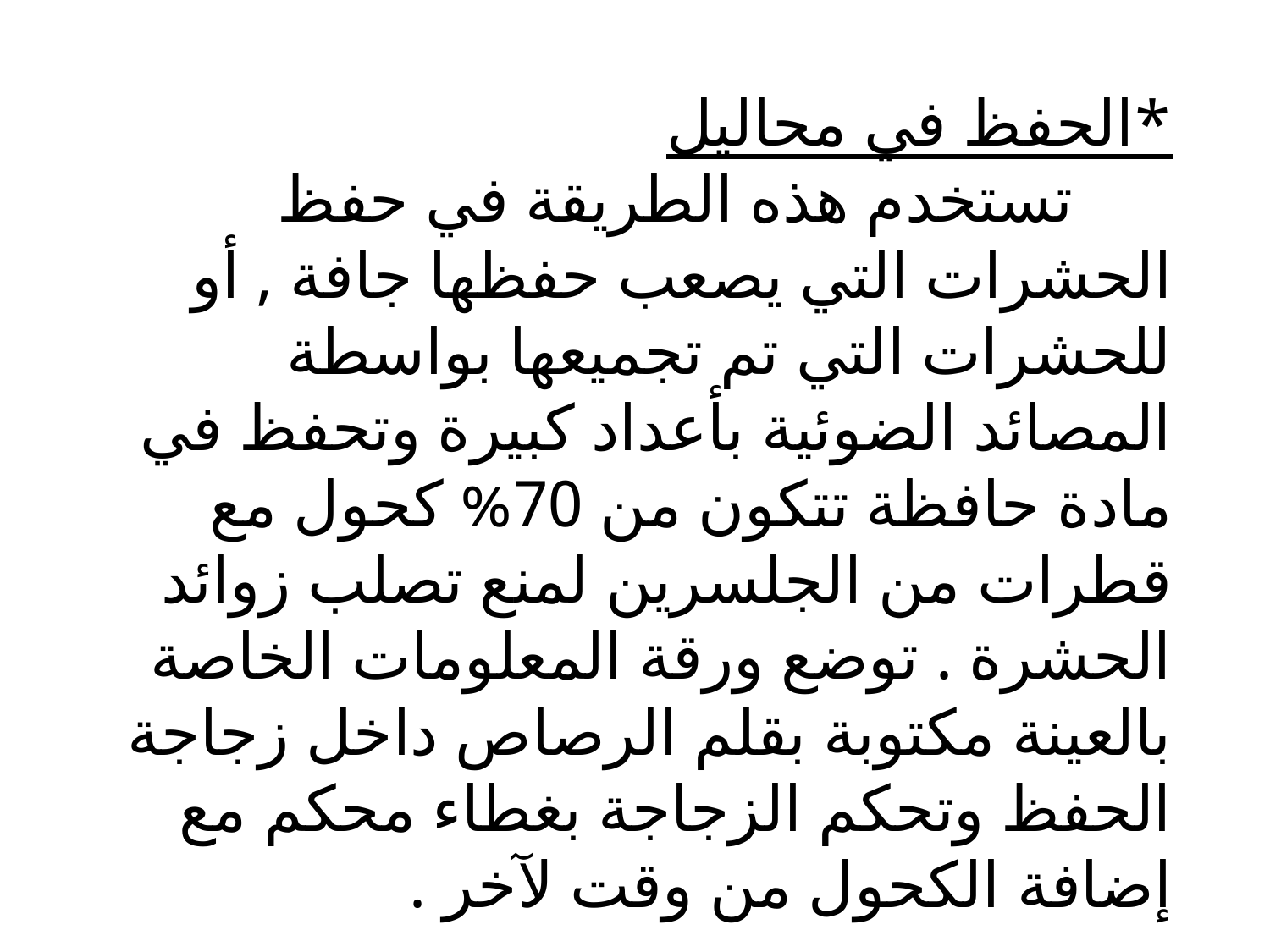

*الحفظ في محاليل
      تستخدم هذه الطريقة في حفظ الحشرات التي يصعب حفظها جافة , أو للحشرات التي تم تجميعها بواسطة المصائد الضوئية بأعداد كبيرة وتحفظ في مادة حافظة تتكون من 70% كحول مع قطرات من الجلسرين لمنع تصلب زوائد الحشرة . توضع ورقة المعلومات الخاصة بالعينة مكتوبة بقلم الرصاص داخل زجاجة الحفظ وتحكم الزجاجة بغطاء محكم مع إضافة الكحول من وقت لآخر .